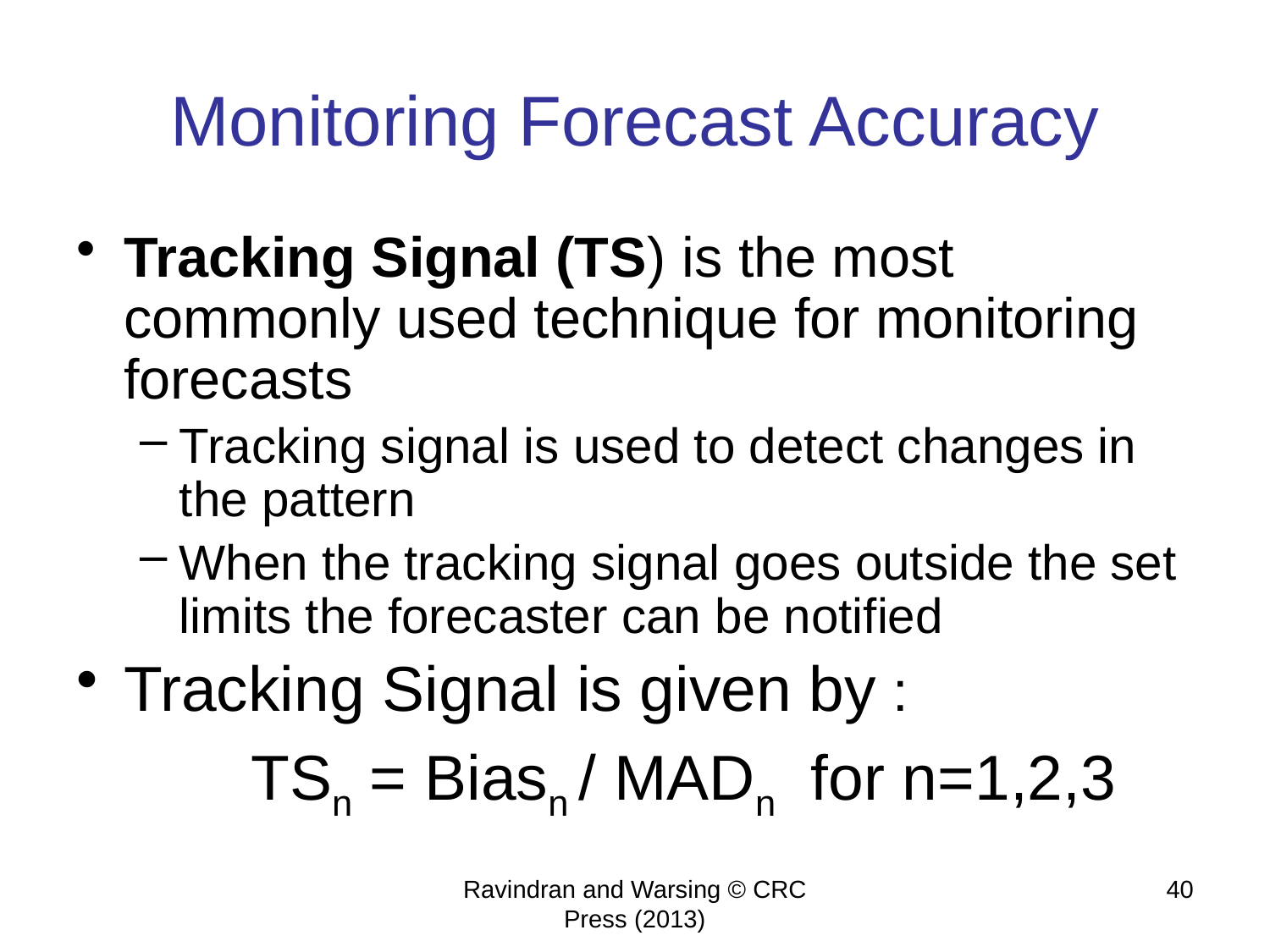

# Monitoring Forecast Accuracy
Tracking Signal (TS) is the most commonly used technique for monitoring forecasts
Tracking signal is used to detect changes in the pattern
When the tracking signal goes outside the set limits the forecaster can be notified
Tracking Signal is given by :
		TSn = Biasn / MADn  for n=1,2,3

Ravindran and Warsing © CRC Press (2013)
40